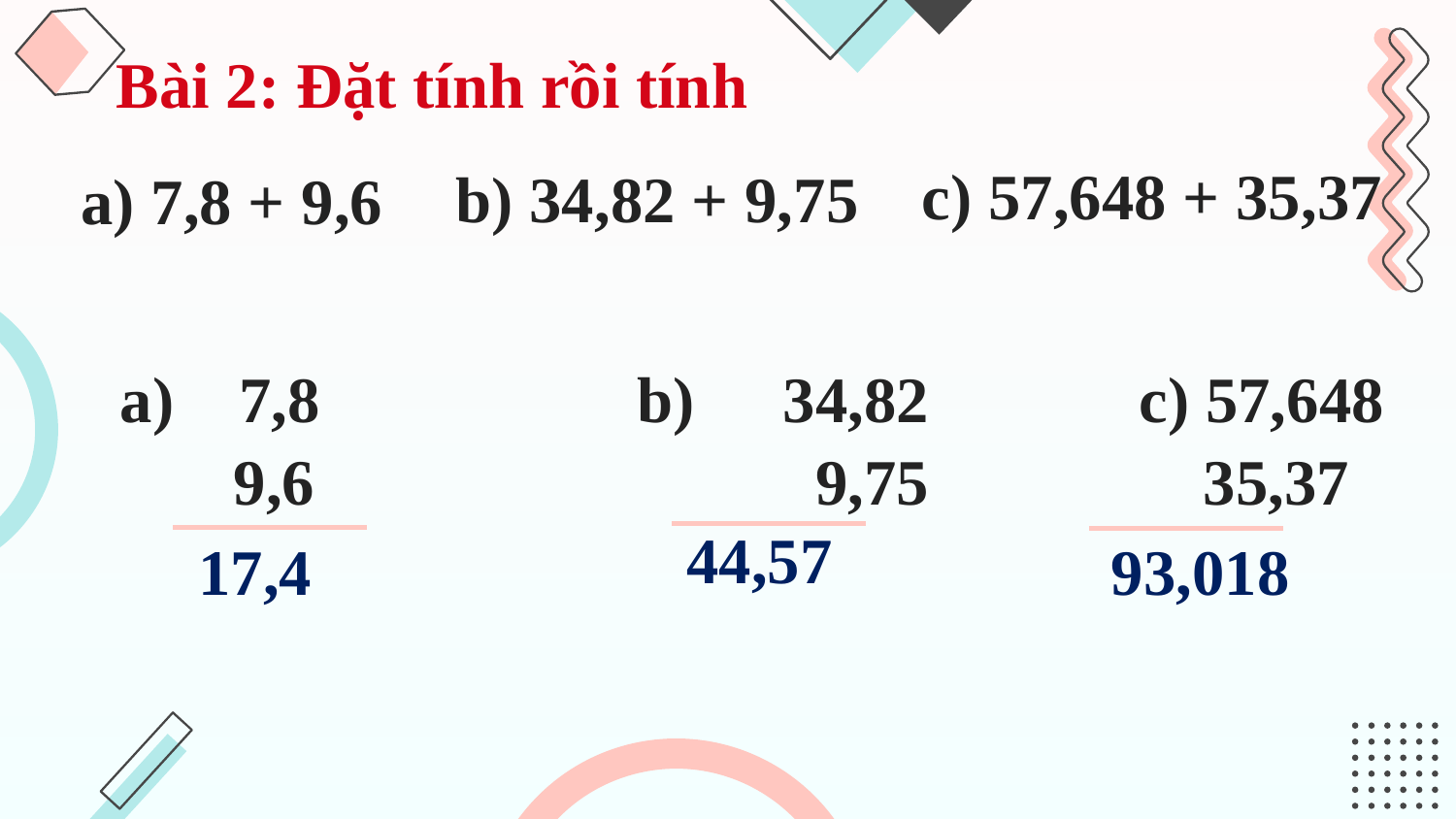

Bài 2: Đặt tính rồi tính
c) 57,648 + 35,37
b) 34,82 + 9,75
a) 7,8 + 9,6

  a)    7,8            	 b)  	 34,82	     c) 57,648
         9,6            		   9,75 		35,37
44,57
93,018
17,4